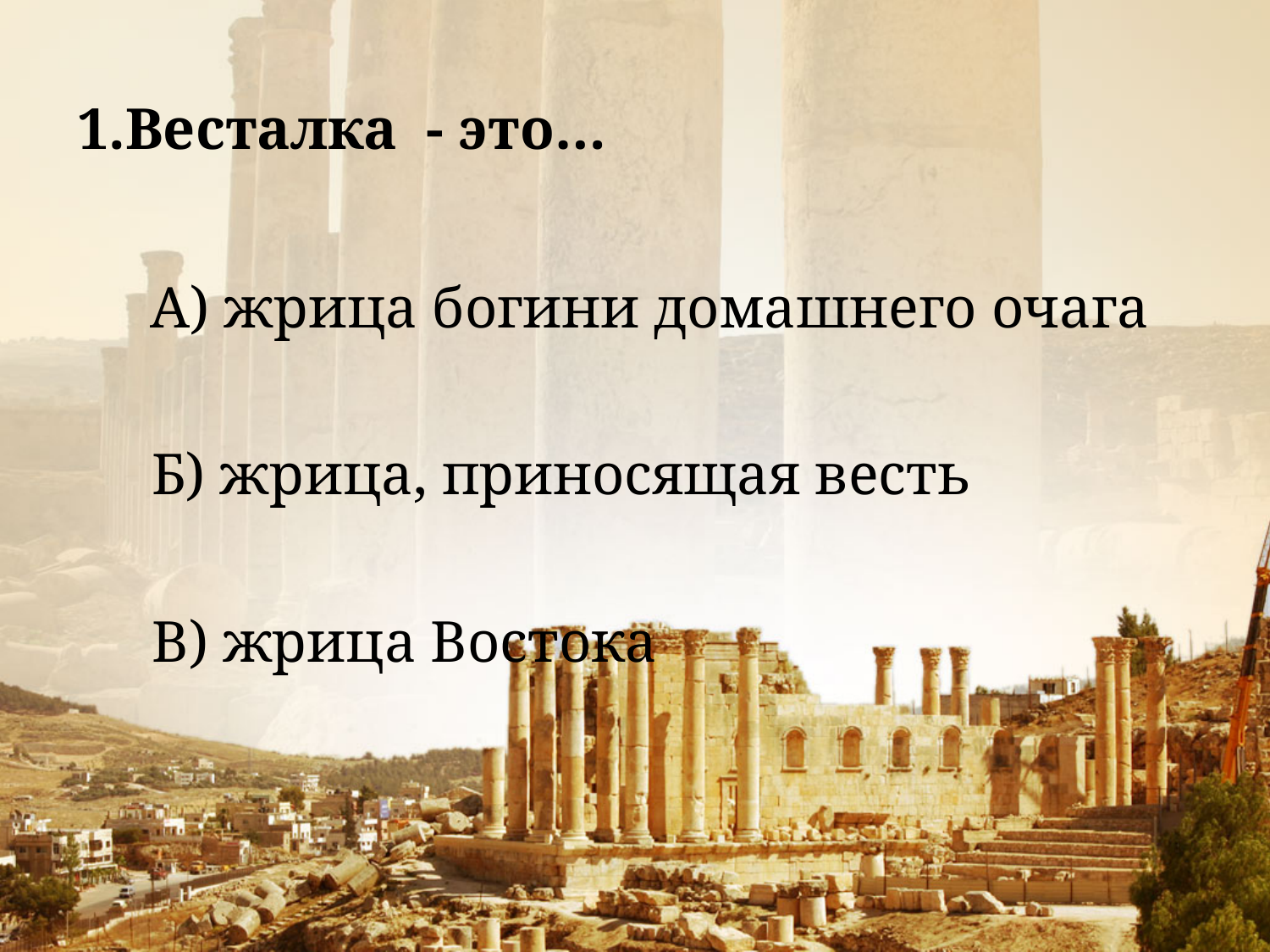

#
Весталка  - это…

     А) жрица богини домашнего очага
    Б) жрица, приносящая весть
    В) жрица Востока